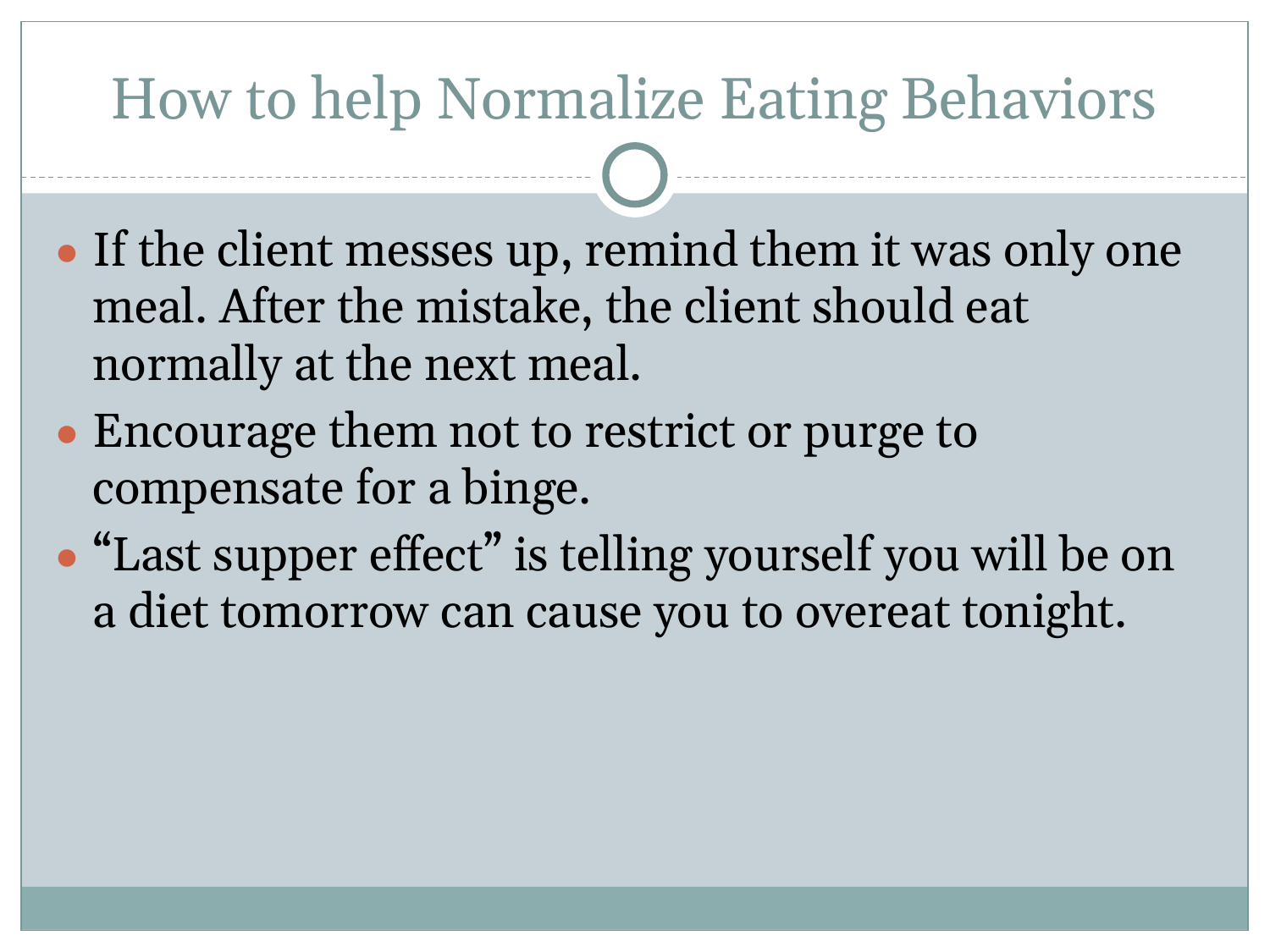

# How to help Normalize Eating Behaviors
If the client messes up, remind them it was only one meal. After the mistake, the client should eat normally at the next meal.
Encourage them not to restrict or purge to compensate for a binge.
“Last supper effect” is telling yourself you will be on a diet tomorrow can cause you to overeat tonight.